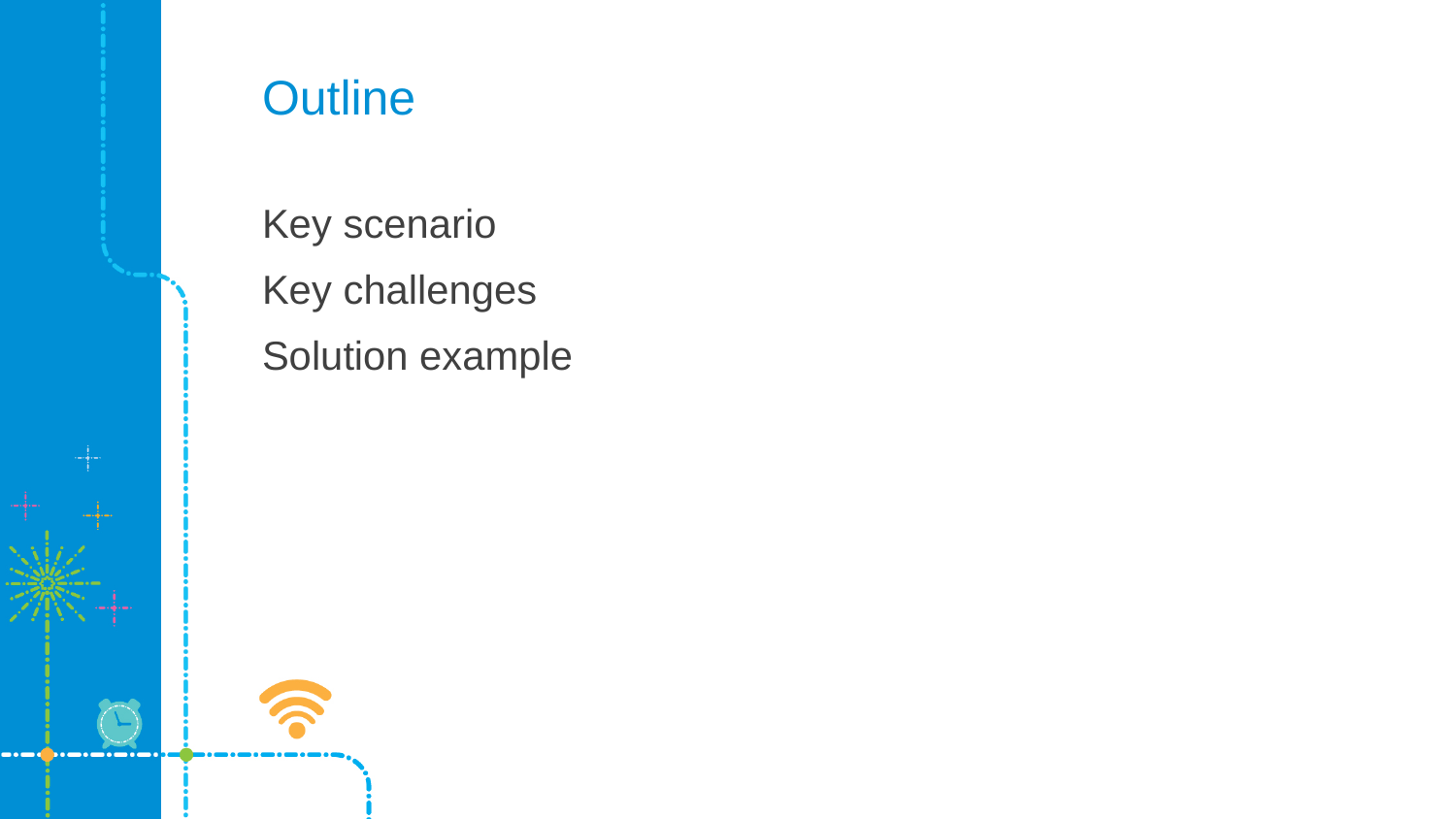

# Outline
Key scenario
Key challenges
Solution example